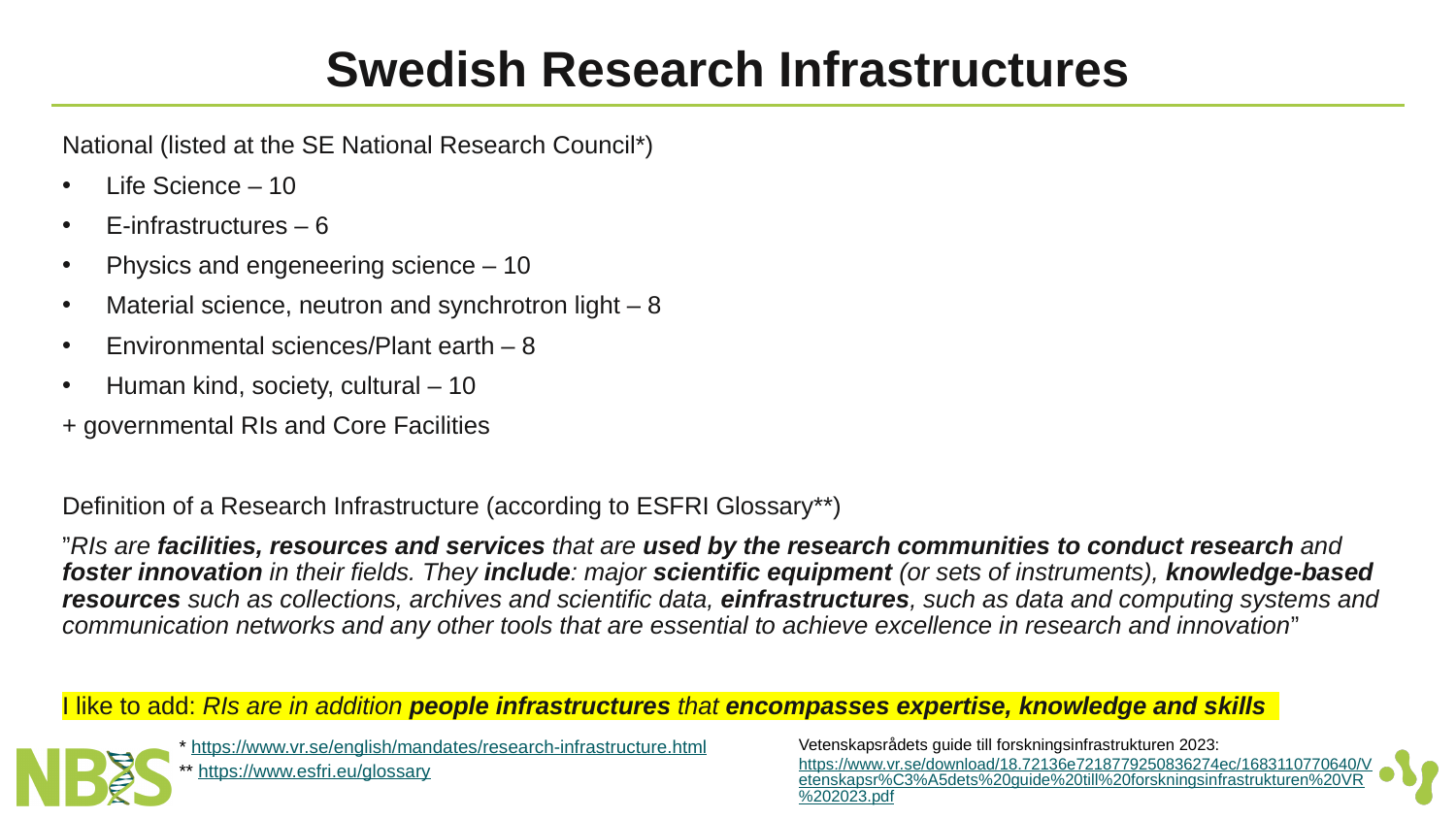

# Swedish Research Infrastructures
National (listed at the SE National Research Council*)
Life Science – 10
E-infrastructures – 6
Physics and engeneering science – 10
Material science, neutron and synchrotron light – 8
Environmental sciences/Plant earth – 8
Human kind, society, cultural – 10
+ governmental RIs and Core Facilities

Definition of a Research Infrastructure (according to ESFRI Glossary**)
”RIs are facilities, resources and services that are used by the research communities to conduct research and foster innovation in their fields. They include: major scientific equipment (or sets of instruments), knowledge-based resources such as collections, archives and scientific data, einfrastructures, such as data and computing systems and communication networks and any other tools that are essential to achieve excellence in research and innovation”

I like to add: RIs are in addition people infrastructures that encompasses expertise, knowledge and skills
Vetenskapsrådets guide till forskningsinfrastrukturen 2023: https://www.vr.se/download/18.72136e7218779250836274ec/1683110770640/Vetenskapsr%C3%A5dets%20guide%20till%20forskningsinfrastrukturen%20VR%202023.pdf
* https://www.vr.se/english/mandates/research-infrastructure.html
** https://www.esfri.eu/glossary